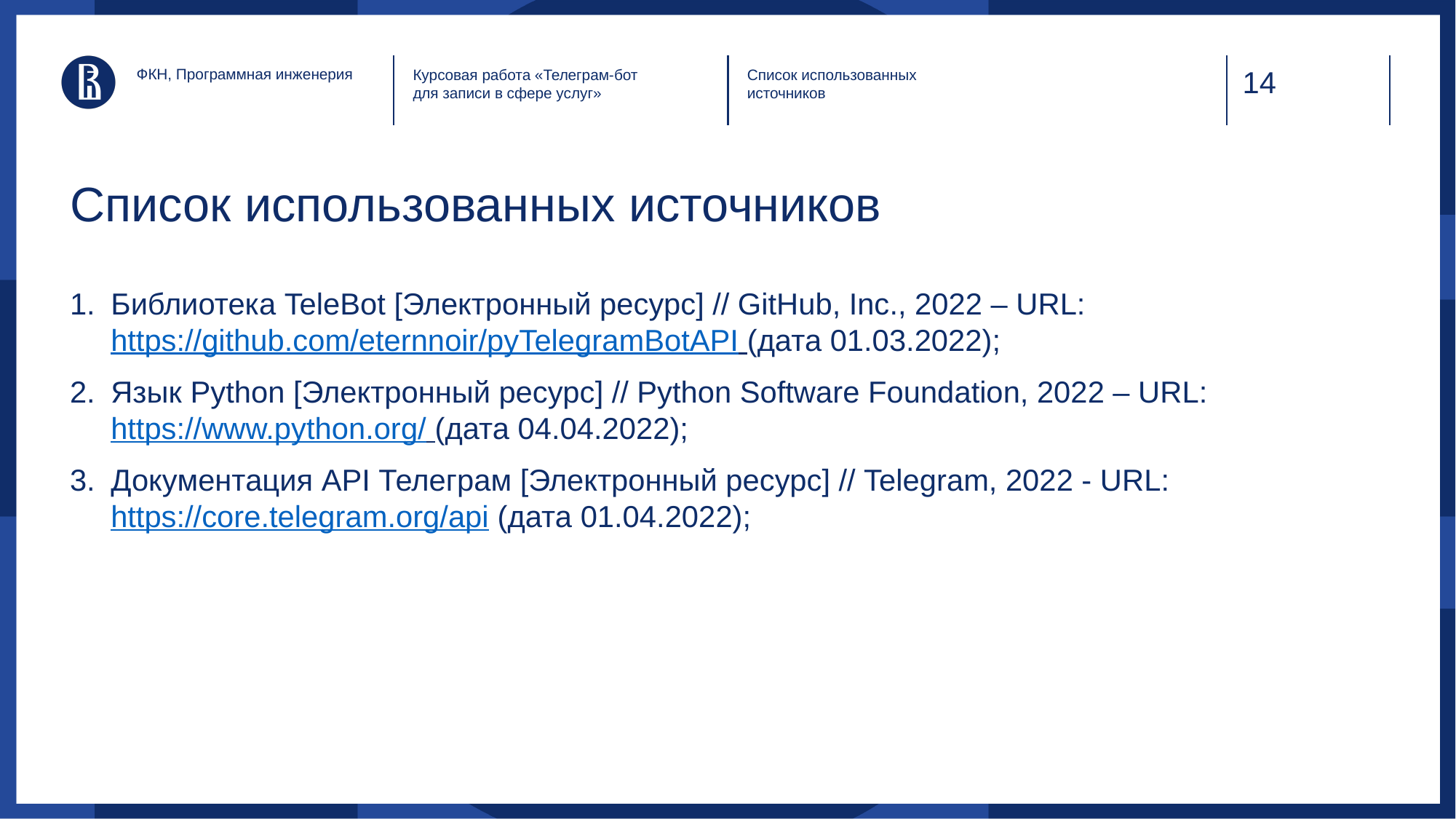

ФКН, Программная инженерия
Курсовая работа «Телеграм-бот для записи в сфере услуг»
Список использованных источников
# Список использованных источников
Библиотека TeleBot [Электронный ресурс] // GitHub, Inc., 2022 – URL: https://github.com/eternnoir/pyTelegramBotAPI (дата 01.03.2022);
Язык Python [Электронный ресурс] // Python Software Foundation, 2022 – URL: https://www.python.org/ (дата 04.04.2022);
Документация API Телеграм [Электронный ресурс] // Telegram, 2022 - URL: https://core.telegram.org/api (дата 01.04.2022);